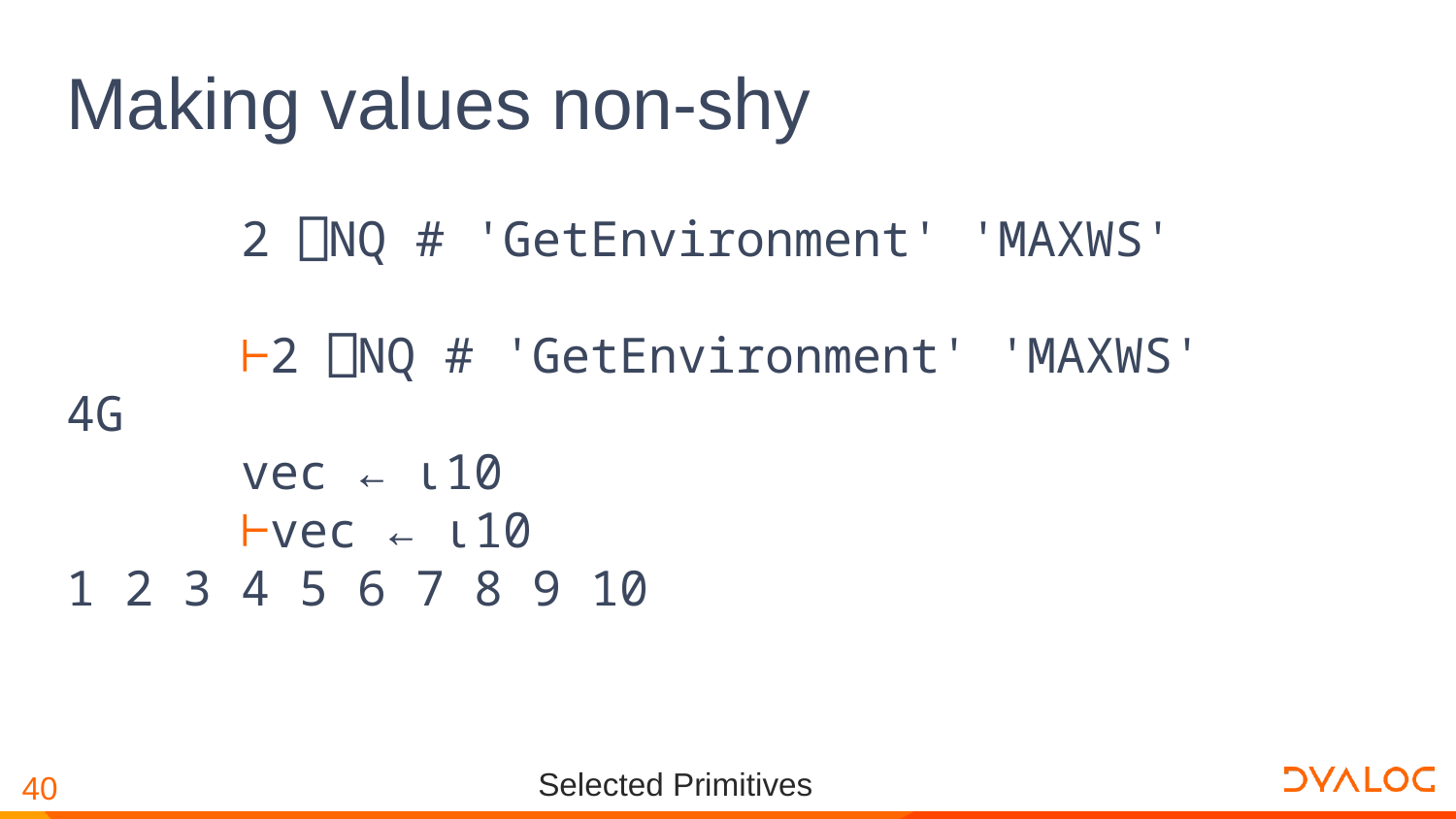

# Making values non-shy
      2 ⎕NQ # 'GetEnvironment' 'MAXWS'
      ⊢2 ⎕NQ # 'GetEnvironment' 'MAXWS'
4G
      vec ← ⍳10
      ⊢vec ← ⍳10
1 2 3 4 5 6 7 8 9 10